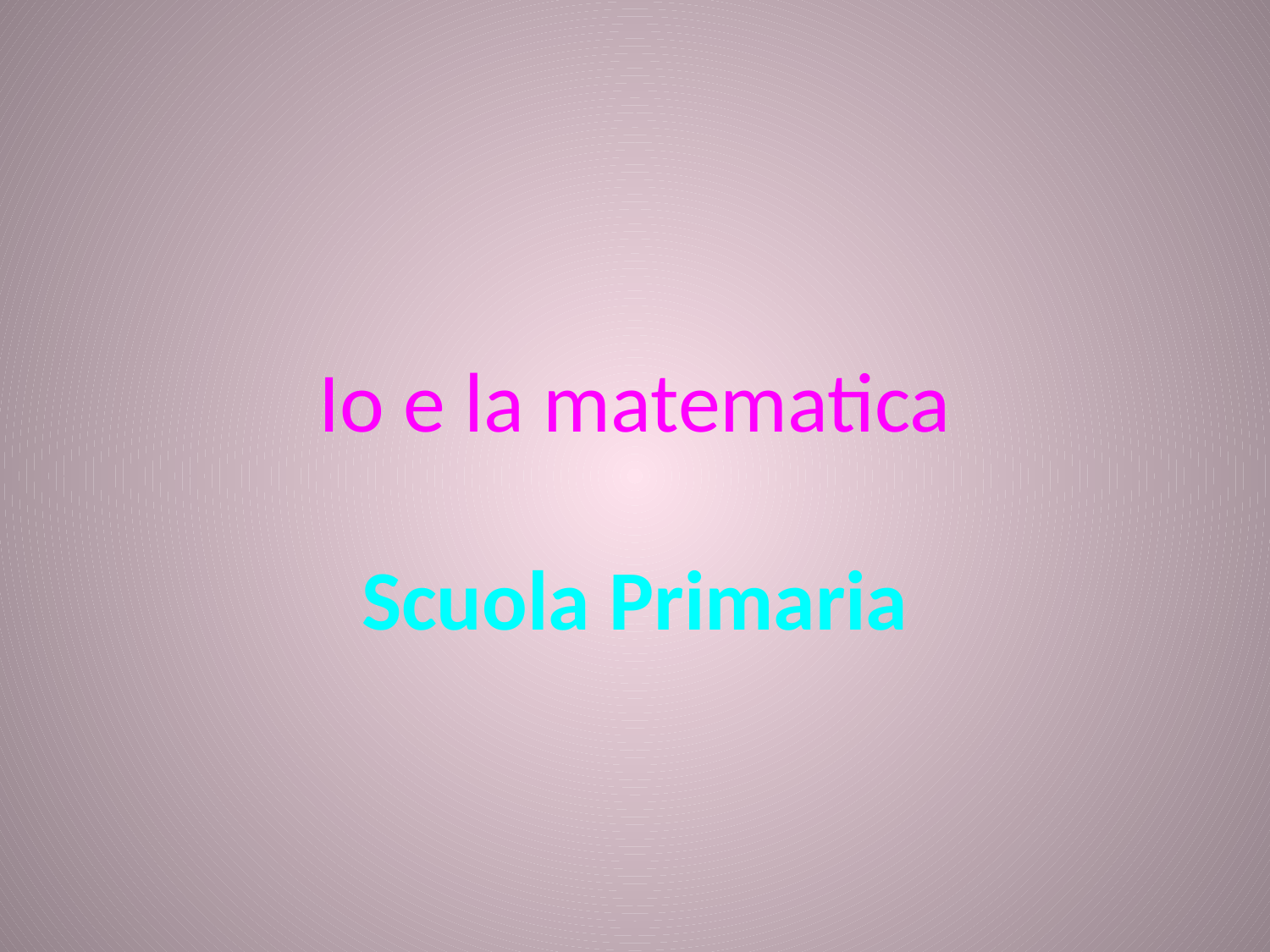

# Io e la matematica
Scuola Primaria